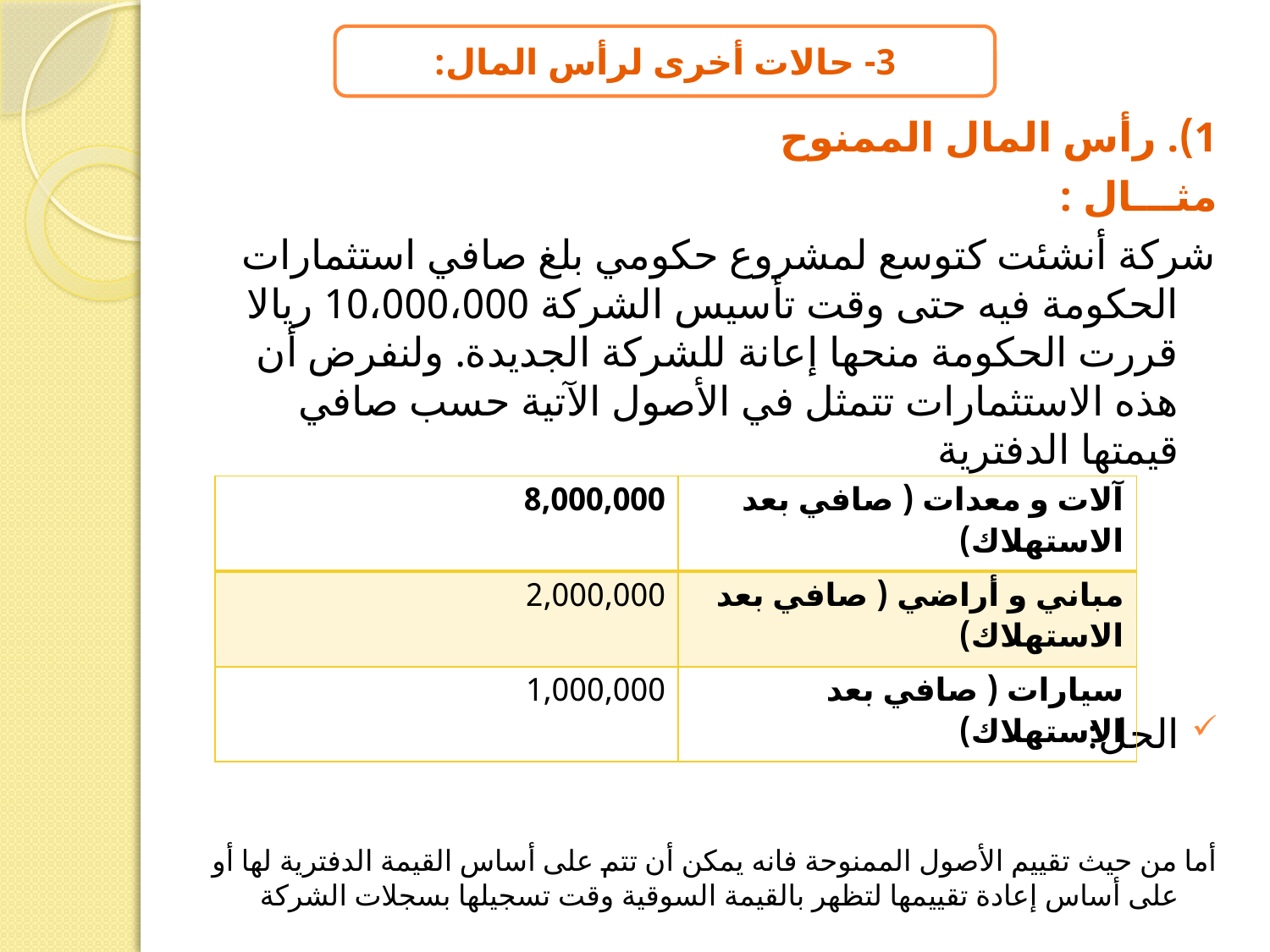

3- حالات أخرى لرأس المال:

1). رأس المال الممنوح
مثـــال :
شركة أنشئت كتوسع لمشروع حكومي بلغ صافي استثمارات الحكومة فيه حتى وقت تأسيس الشركة 10،000،000 ريالا قررت الحكومة منحها إعانة للشركة الجديدة. ولنفرض أن هذه الاستثمارات تتمثل في الأصول الآتية حسب صافي قيمتها الدفترية

الحل:

أما من حيث تقييم الأصول الممنوحة فانه يمكن أن تتم على أساس القيمة الدفترية لها أو على أساس إعادة تقييمها لتظهر بالقيمة السوقية وقت تسجيلها بسجلات الشركة
| 8,000,000 | آلات و معدات ( صافي بعد الاستهلاك) |
| --- | --- |
| 2,000,000 | مباني و أراضي ( صافي بعد الاستهلاك) |
| 1,000,000 | سيارات ( صافي بعد الاستهلاك) |